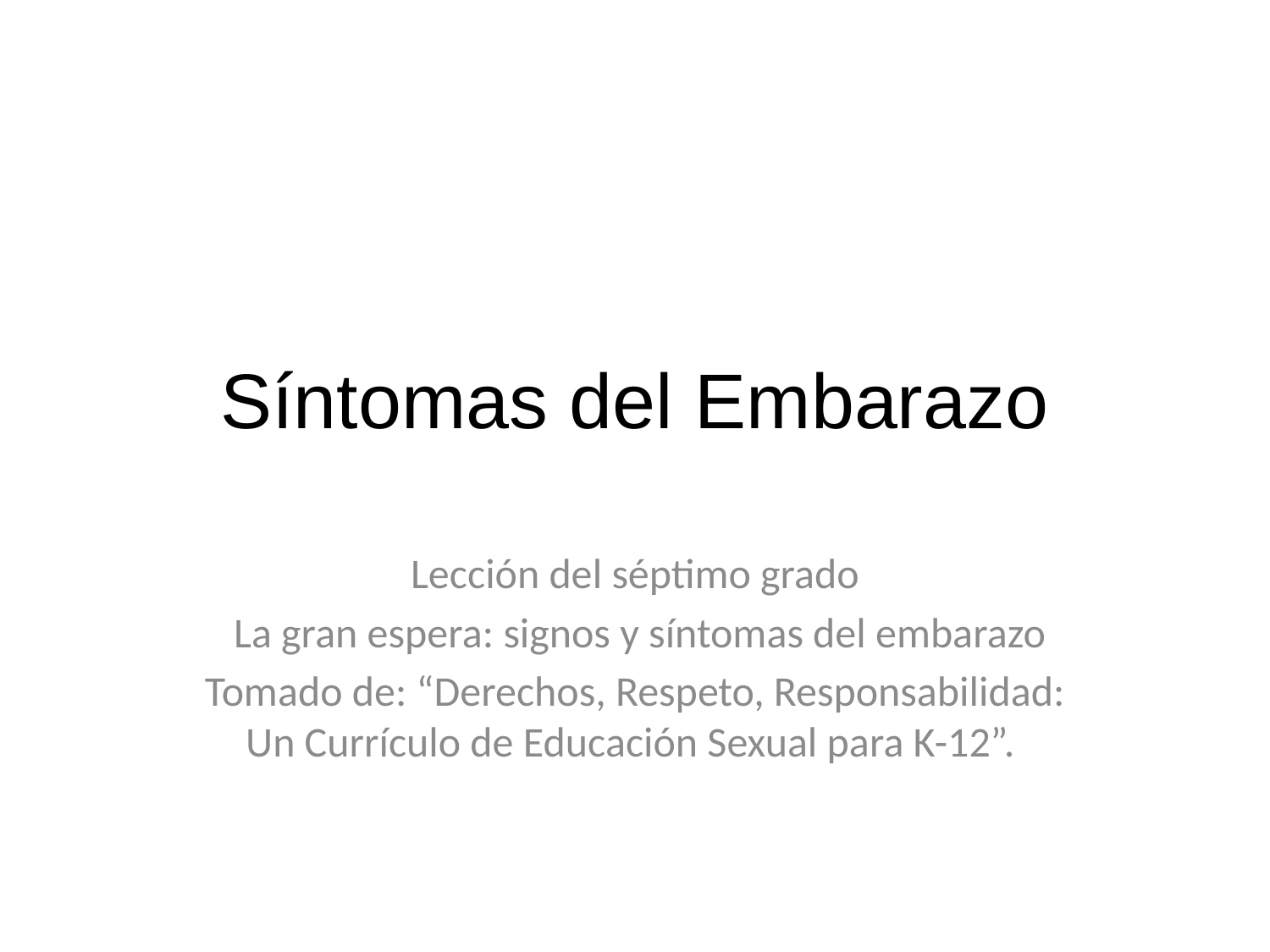

# Síntomas del Embarazo
Lección del séptimo grado
 La gran espera: signos y síntomas del embarazo
Tomado de: “Derechos, Respeto, Responsabilidad: Un Currículo de Educación Sexual para K-12”.